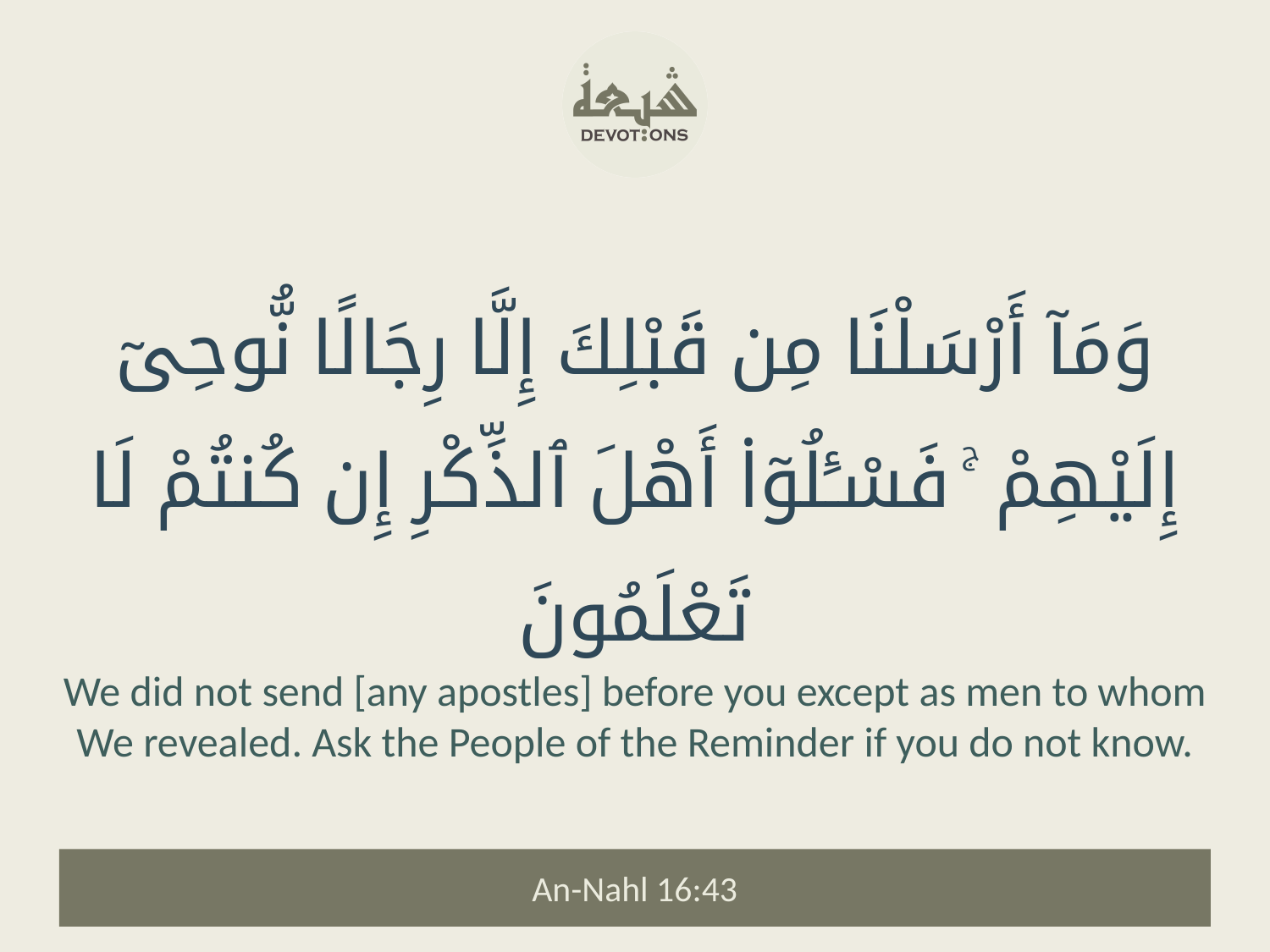

وَمَآ أَرْسَلْنَا مِن قَبْلِكَ إِلَّا رِجَالًا نُّوحِىٓ إِلَيْهِمْ ۚ فَسْـَٔلُوٓا۟ أَهْلَ ٱلذِّكْرِ إِن كُنتُمْ لَا تَعْلَمُونَ
We did not send [any apostles] before you except as men to whom We revealed. Ask the People of the Reminder if you do not know.
An-Nahl 16:43